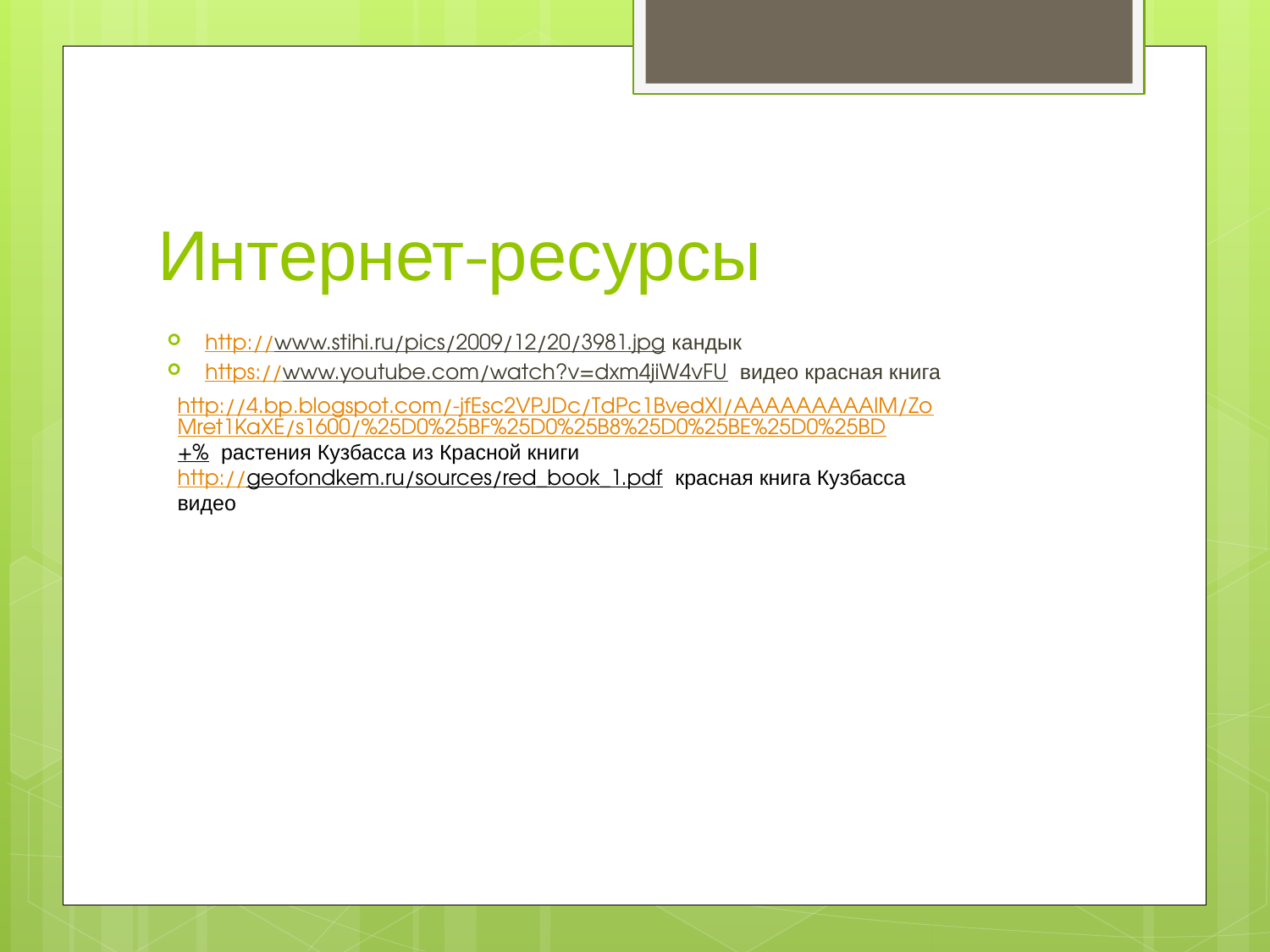

# Интернет-ресурсы
http://www.stihi.ru/pics/2009/12/20/3981.jpg кандык
https://www.youtube.com/watch?v=dxm4jiW4vFU  видео красная книга
http://4.bp.blogspot.com/-jfEsc2VPJDc/TdPc1BvedXI/AAAAAAAAAlM/ZoMret1KaXE/s1600/%25D0%25BF%25D0%25B8%25D0%25BE%25D0%25BD+%  растения Кузбасса из Красной книги
http://geofondkem.ru/sources/red_book_1.pdf  красная книга Кузбасса видео